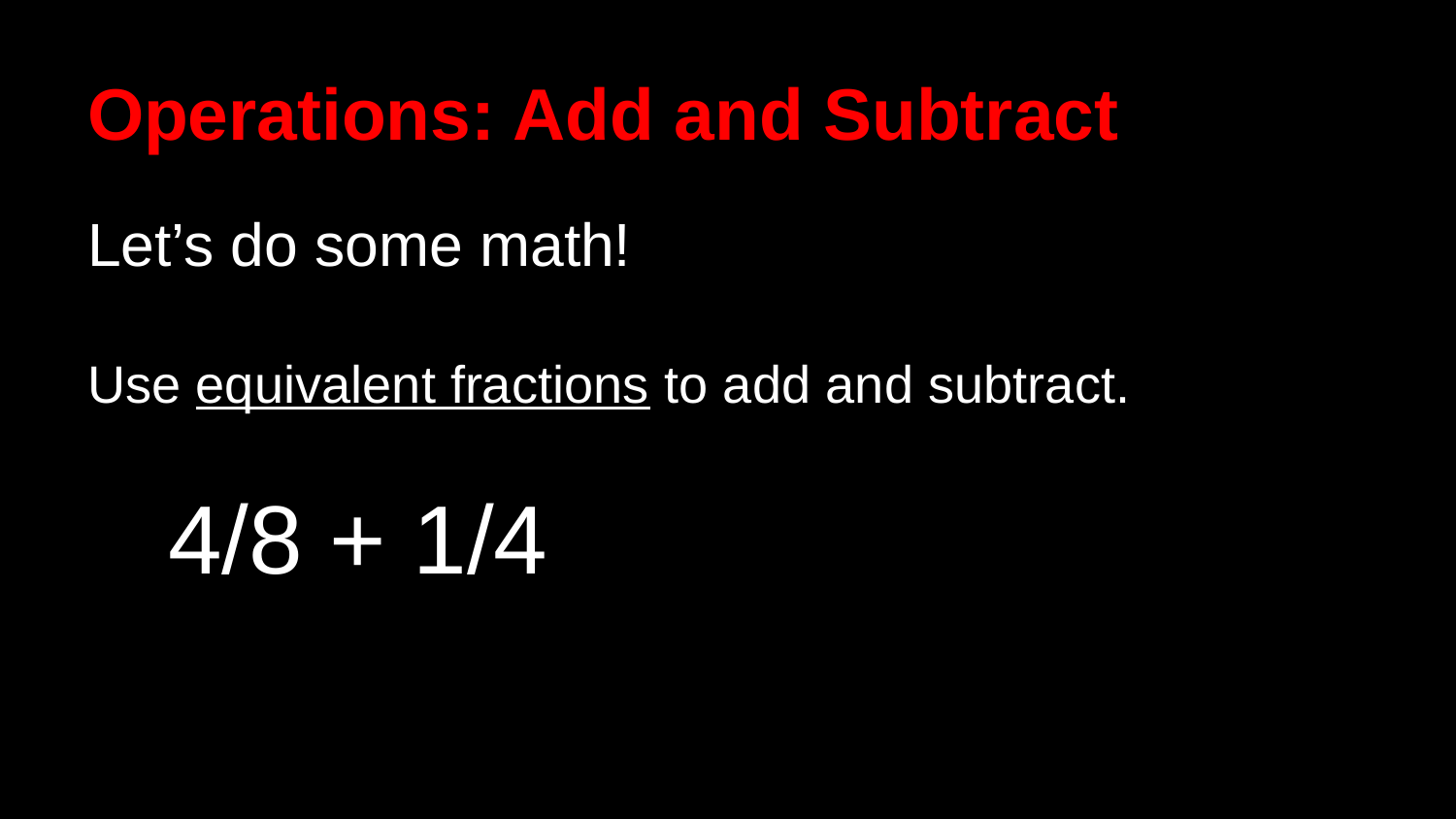

# Operations: Add and Subtract
Let’s do some math!

Use equivalent fractions to add and subtract.

   4/8 + 1/4